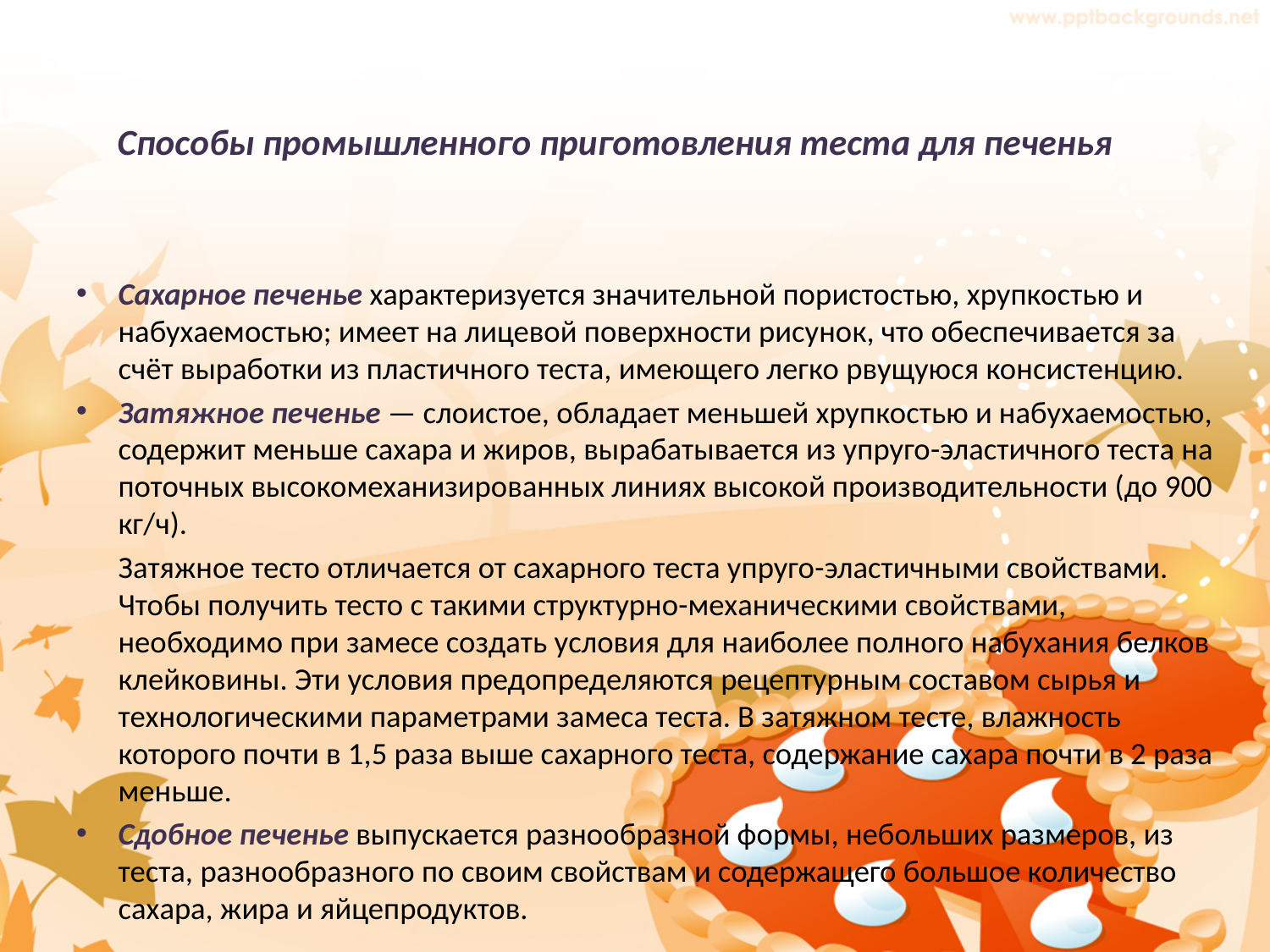

# Способы промышленного приготовления теста для печенья
Сахарное печенье характеризуется значительной пористостью, хрупкостью и набухаемостью; имеет на лицевой поверхности рисунок, что обеспечивается за счёт выработки из пластичного теста, имеющего легко рвущуюся консистенцию.
Затяжное печенье — слоистое, обладает меньшей хрупкостью и набухаемостью, содержит меньше сахара и жиров, вырабатывается из упруго-эластичного теста на поточных высокомеханизированных линиях высокой производительности (до 900 кг/ч).
      Затяжное тесто отличается от сахарного теста упруго-эластичными свойствами. Чтобы получить тесто с такими структурно-механическими свойствами, необходимо при замесе создать условия для наиболее полного набухания белков клейковины. Эти условия предопределяются рецептурным составом сырья и технологическими параметрами замеса теста. В затяжном тесте, влажность которого почти в 1,5 раза выше сахарного теста, содержание сахара почти в 2 раза меньше.
Сдобное печенье выпускается разнообразной формы, небольших размеров, из теста, разнообразного по своим свойствам и содержащего большое количество сахара, жира и яйцепродуктов.